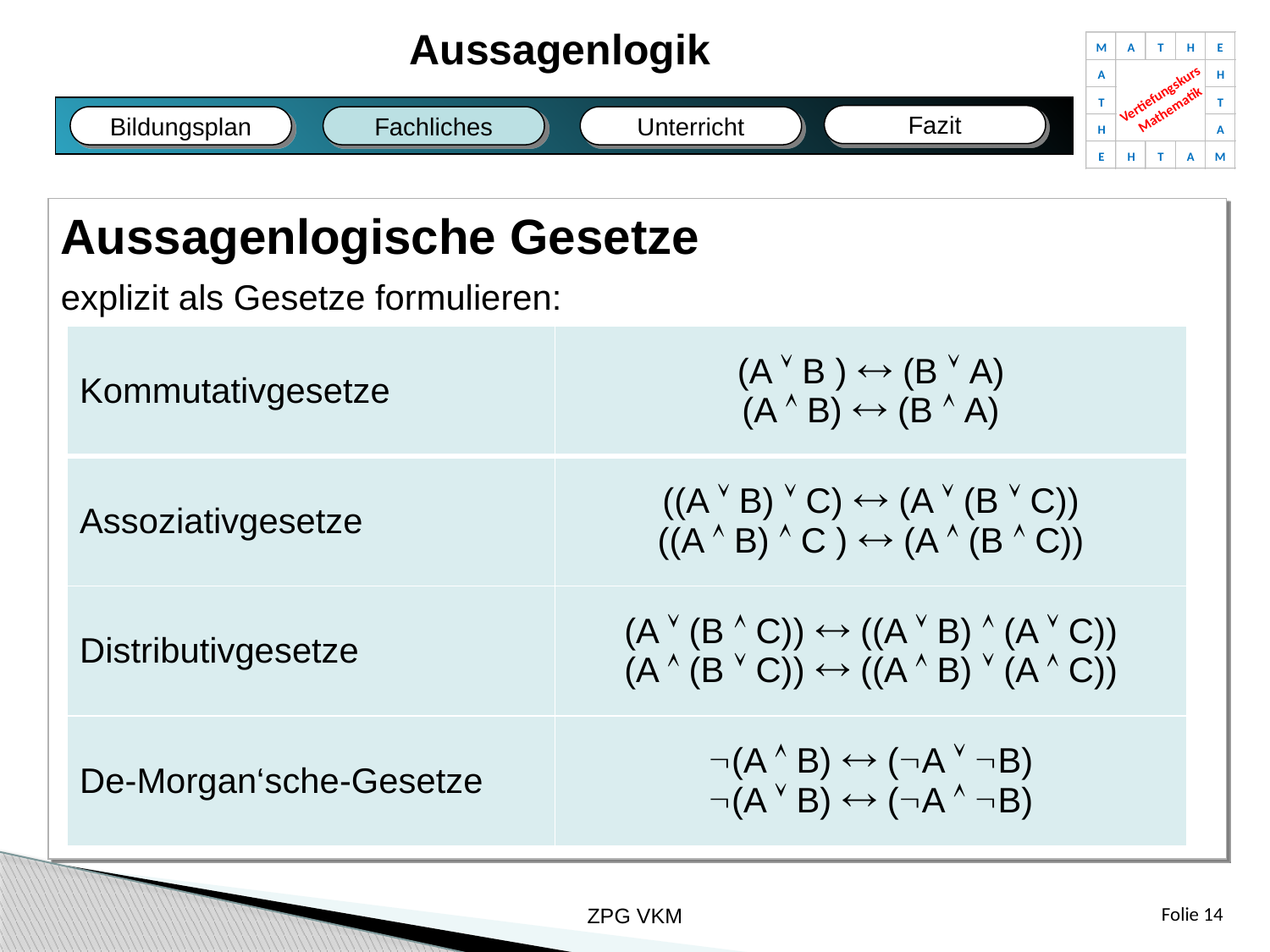

Aussagenlogik

M
A
T
H
E

A
H
Vertiefungskurs
Mathematik

T
T

H
A

E
H
T
A
M

Fazit
Fachliches
Bildungsplan
Unterricht
Fazit
Bildungsplan
Fachliches
Unterricht
Aussagenlogische Gesetze
explizit als Gesetze formulieren:

| Kommutativgesetze | (A ∨ B ) ↔ (B ∨ A) (A ∧ B) ↔ (B ∧ A) |
| --- | --- |
| Assoziativgesetze | ((A ∨ B) ∨ C) ↔ (A ∨ (B ∨ C)) ((A ∧ B) ∧ C ) ↔ (A ∧ (B ∧ C)) |
| Distributivgesetze | (A ∨ (B ∧ C)) ↔ ((A ∨ B) ∧ (A ∨ C)) (A ∧ (B ∨ C)) ↔ ((A ∧ B) ∨ (A ∧ C)) |
| De-Morgan‘sche-Gesetze | ¬(A ∧ B) ↔ (¬A ∨ ¬B) ¬(A ∨ B) ↔ (¬A ∧ ¬B) |

ZPG VKM
Folie 14